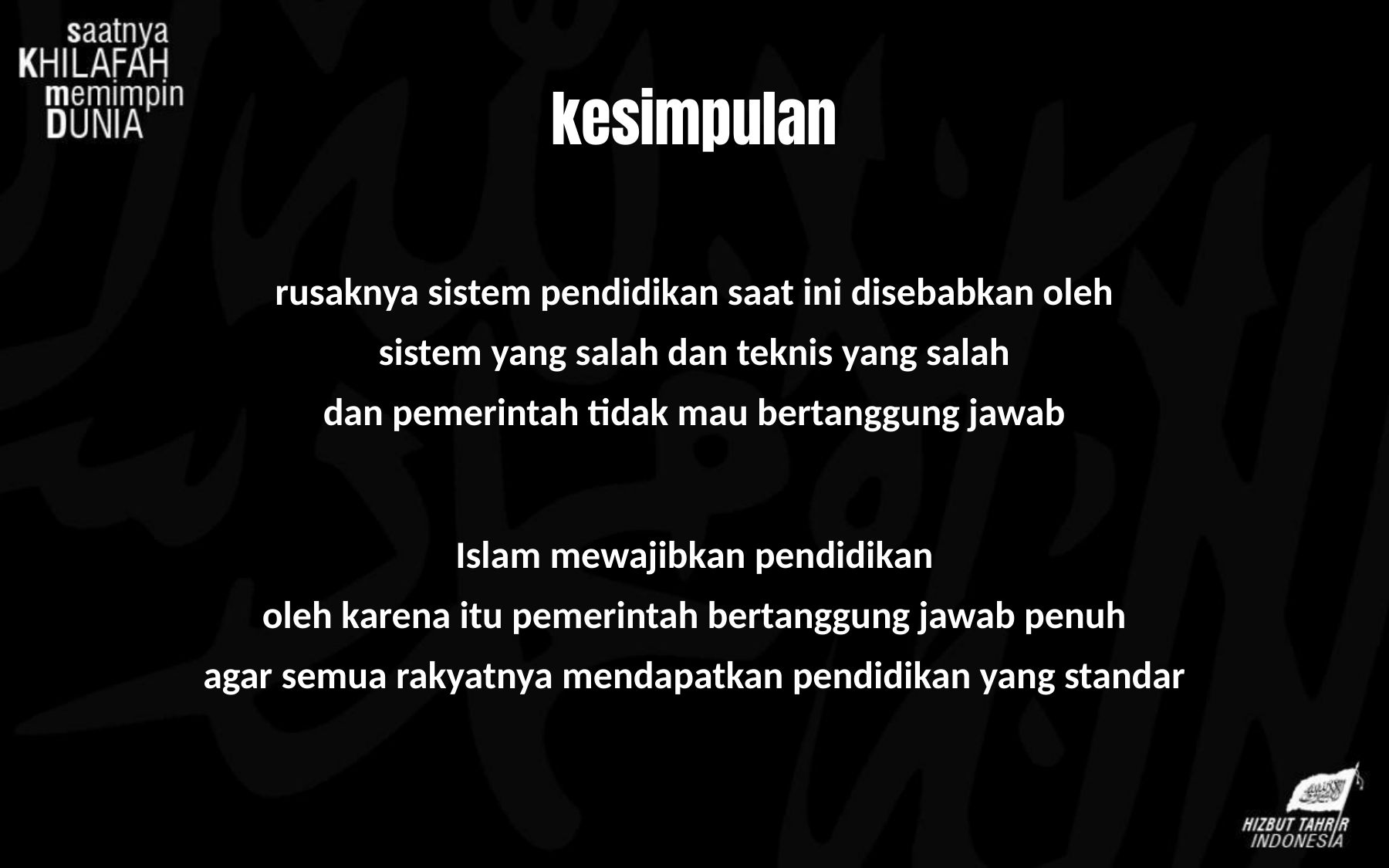

kesimpulan
rusaknya sistem pendidikan saat ini disebabkan oleh
sistem yang salah dan teknis yang salah
dan pemerintah tidak mau bertanggung jawab
Islam mewajibkan pendidikan
oleh karena itu pemerintah bertanggung jawab penuh
agar semua rakyatnya mendapatkan pendidikan yang standar